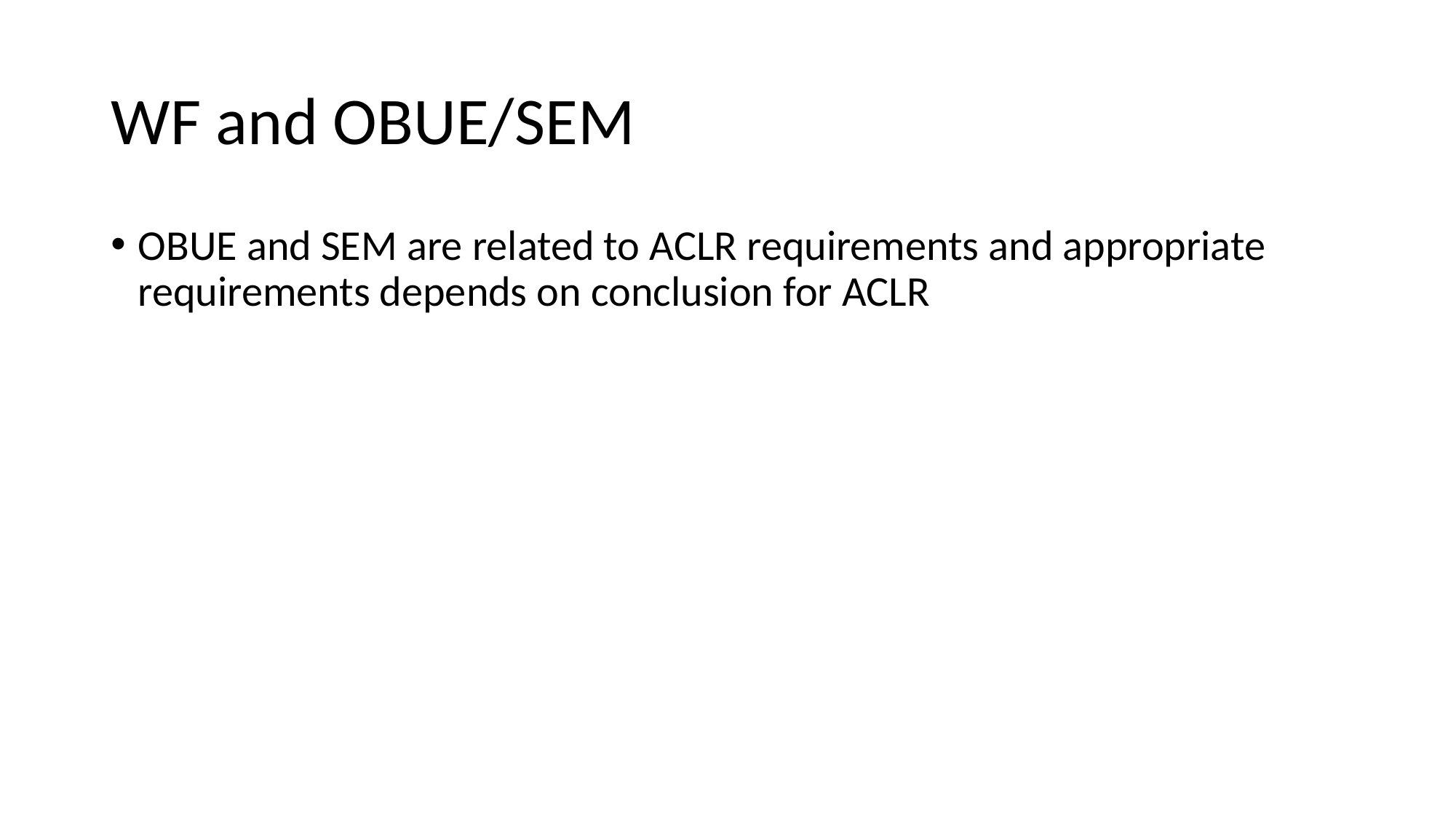

# WF and OBUE/SEM
OBUE and SEM are related to ACLR requirements and appropriate requirements depends on conclusion for ACLR